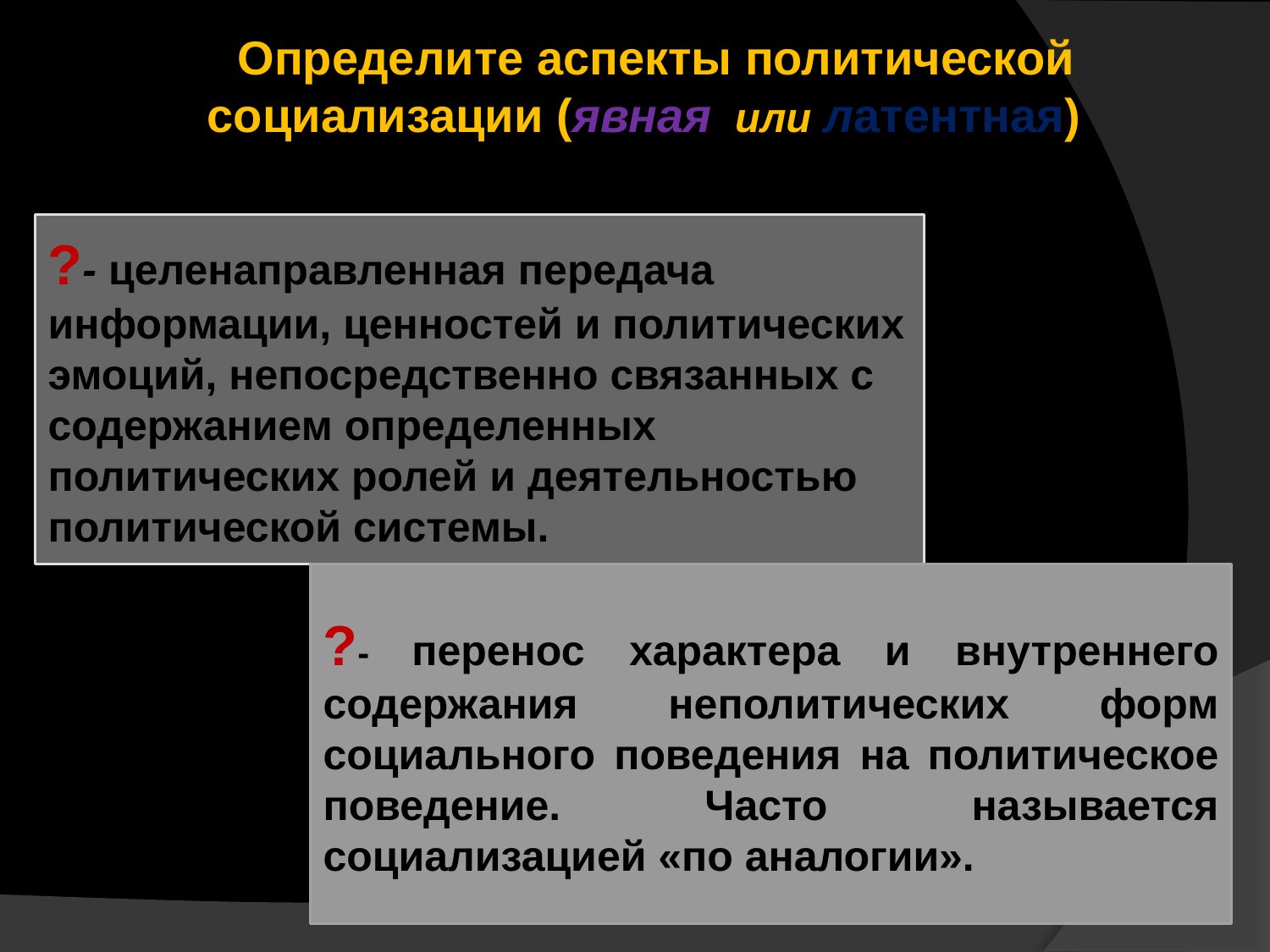

# Определите аспекты политической социализации (явная  или латентная)

?- целенаправленная передача информации, ценностей и политических эмоций, непосредственно связанных с содержанием определенных политических ролей и деятельностью политической системы.
?- перенос характера и внутреннего содержания неполитических форм социального поведения на политическое поведение. Часто называется социализацией «по аналогии».